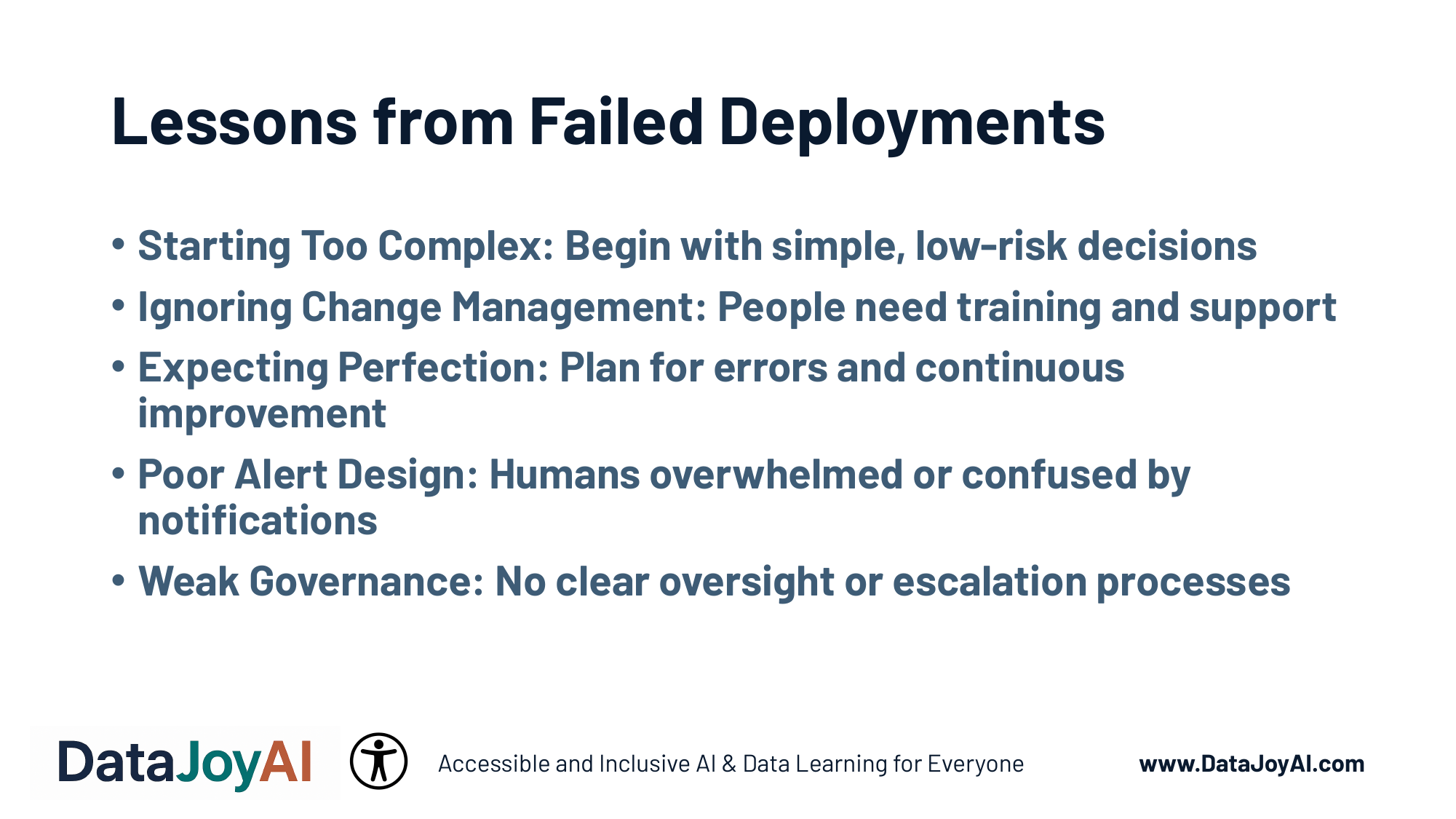

# Lessons from Failed Deployments
Starting Too Complex: Begin with simple, low-risk decisions
Ignoring Change Management: People need training and support
Expecting Perfection: Plan for errors and continuous improvement
Poor Alert Design: Humans overwhelmed or confused by notifications
Weak Governance: No clear oversight or escalation processes